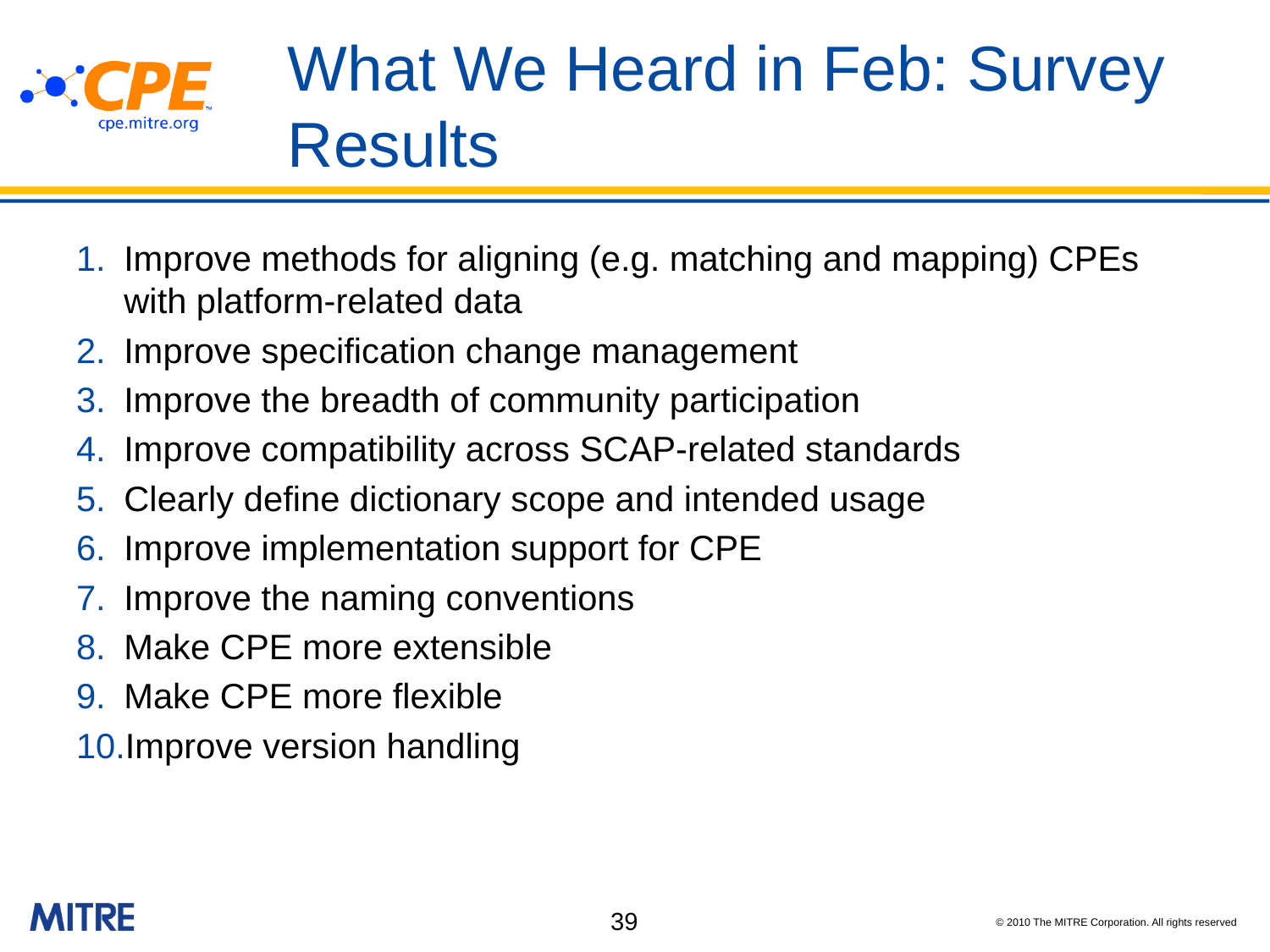

# What We Heard in Feb: Survey Results
Improve methods for aligning (e.g. matching and mapping) CPEs with platform-related data
Improve specification change management
Improve the breadth of community participation
Improve compatibility across SCAP-related standards
Clearly define dictionary scope and intended usage
Improve implementation support for CPE
Improve the naming conventions
Make CPE more extensible
Make CPE more flexible
Improve version handling
39